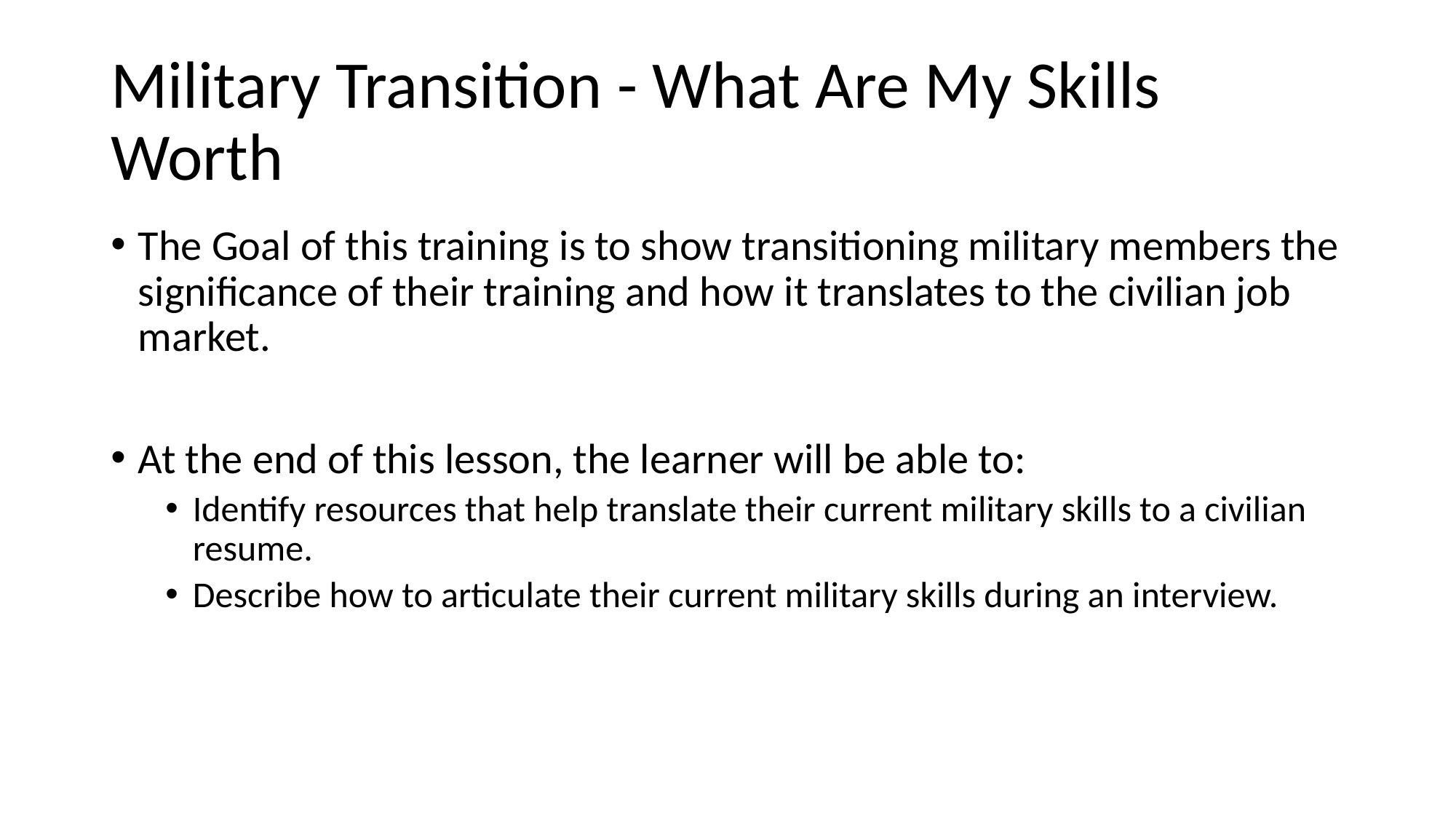

# Military Transition - What Are My Skills Worth
The Goal of this training is to show transitioning military members the significance of their training and how it translates to the civilian job market.

At the end of this lesson, the learner will be able to:
Identify resources that help translate their current military skills to a civilian resume.
Describe how to articulate their current military skills during an interview.